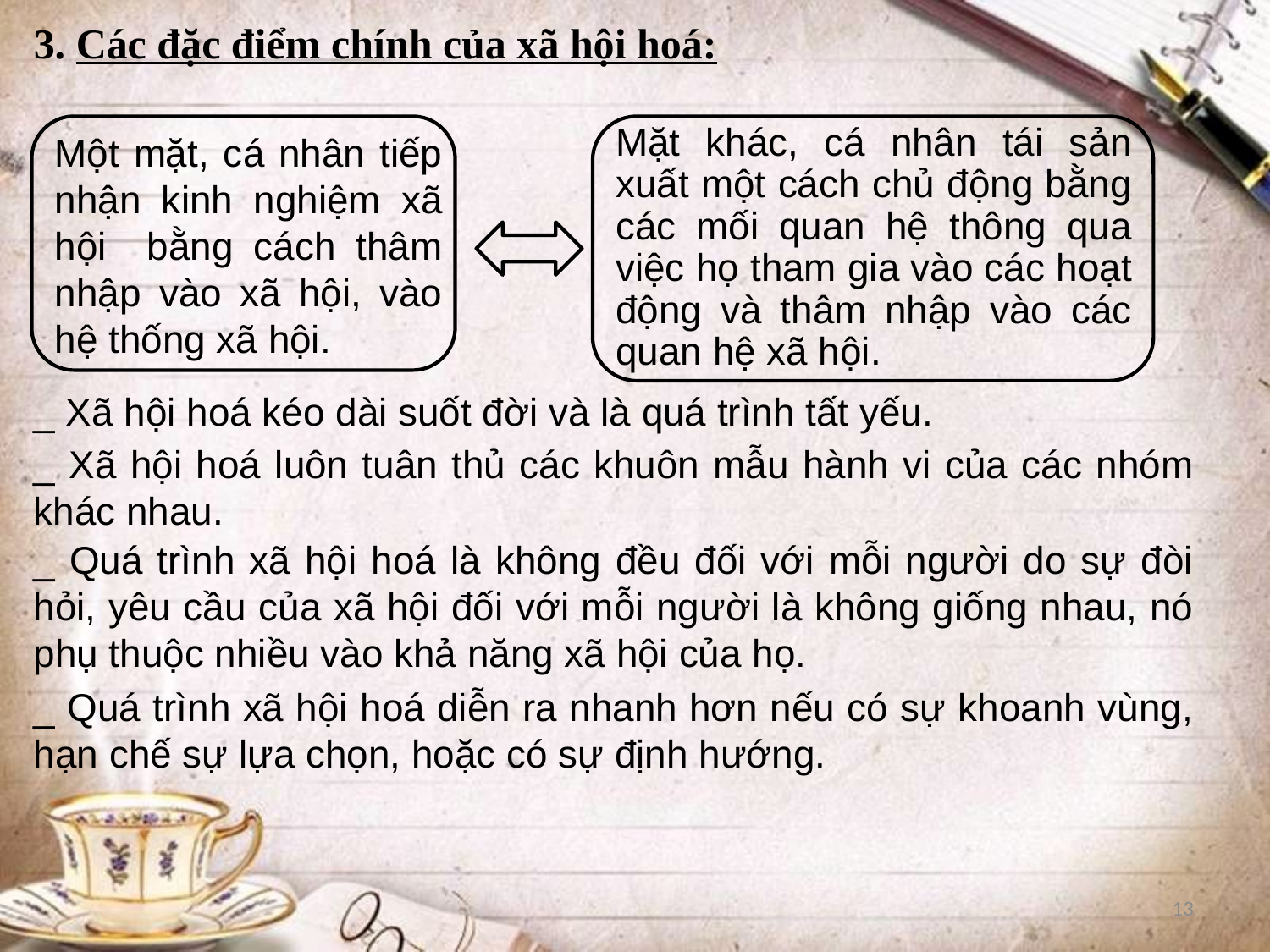

3. Các đặc điểm chính của xã hội hoá:

Mặt khác, cá nhân tái sản xuất một cách chủ động bằng các mối quan hệ thông qua việc họ tham gia vào các hoạt động và thâm nhập vào các quan hệ xã hội.

Một mặt, cá nhân tiếp nhận kinh nghiệm xã hội  bằng cách thâm nhập vào xã hội, vào hệ thống xã hội.

_ Xã hội hoá kéo dài suốt đời và là quá trình tất yếu.
_ Xã hội hoá luôn tuân thủ các khuôn mẫu hành vi của các nhóm khác nhau.
_ Quá trình xã hội hoá là không đều đối với mỗi người do sự đòi hỏi, yêu cầu của xã hội đối với mỗi người là không giống nhau, nó phụ thuộc nhiều vào khả năng xã hội của họ.
_ Quá trình xã hội hoá diễn ra nhanh hơn nếu có sự khoanh vùng, hạn chế sự lựa chọn, hoặc có sự định hướng.
13